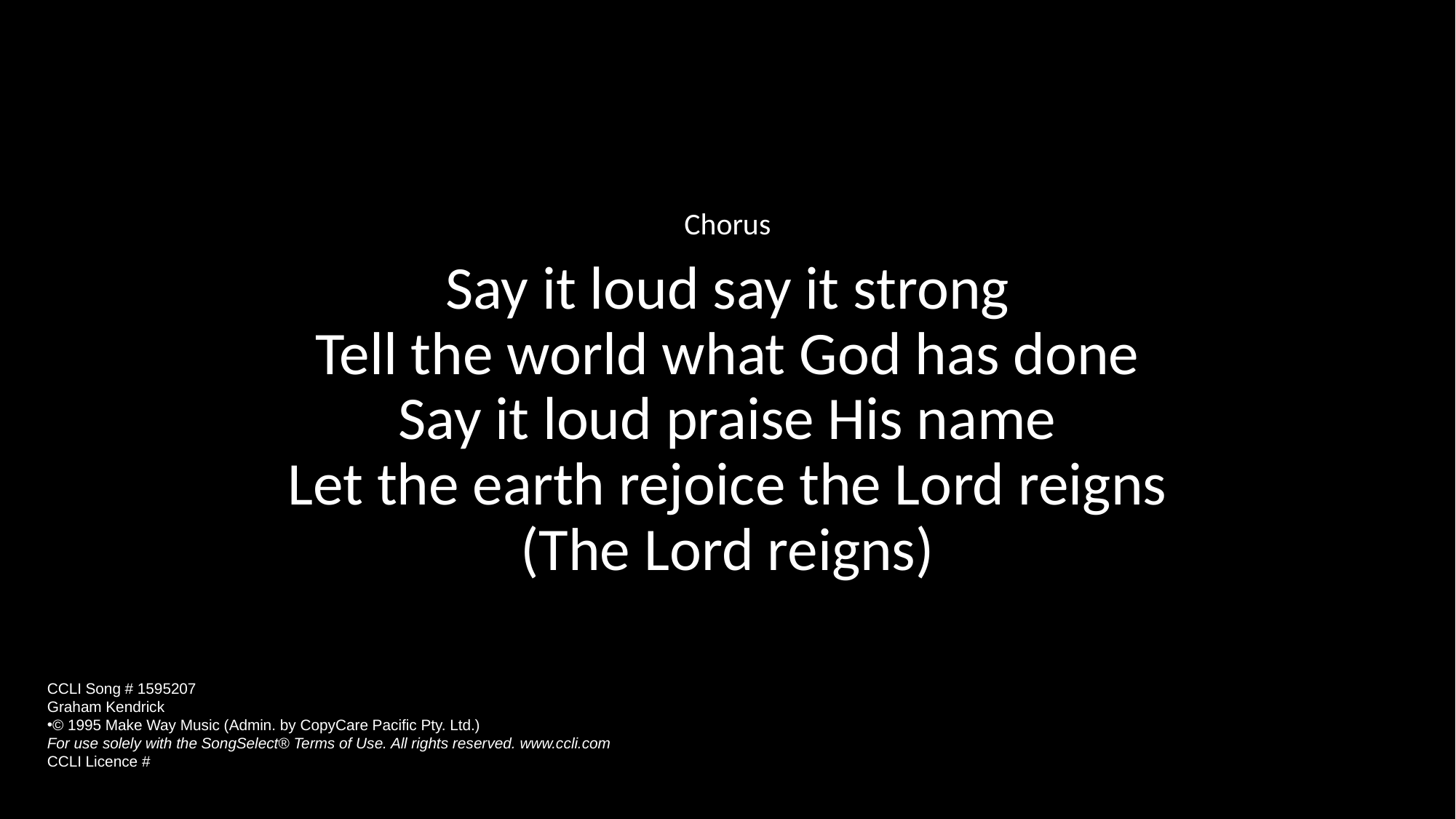

Chorus
Say it loud say it strong
Tell the world what God has done
Say it loud praise His name
Let the earth rejoice the Lord reigns
(The Lord reigns)
CCLI Song # 1595207
Graham Kendrick
© 1995 Make Way Music (Admin. by CopyCare Pacific Pty. Ltd.)
For use solely with the SongSelect® Terms of Use. All rights reserved. www.ccli.com
CCLI Licence #